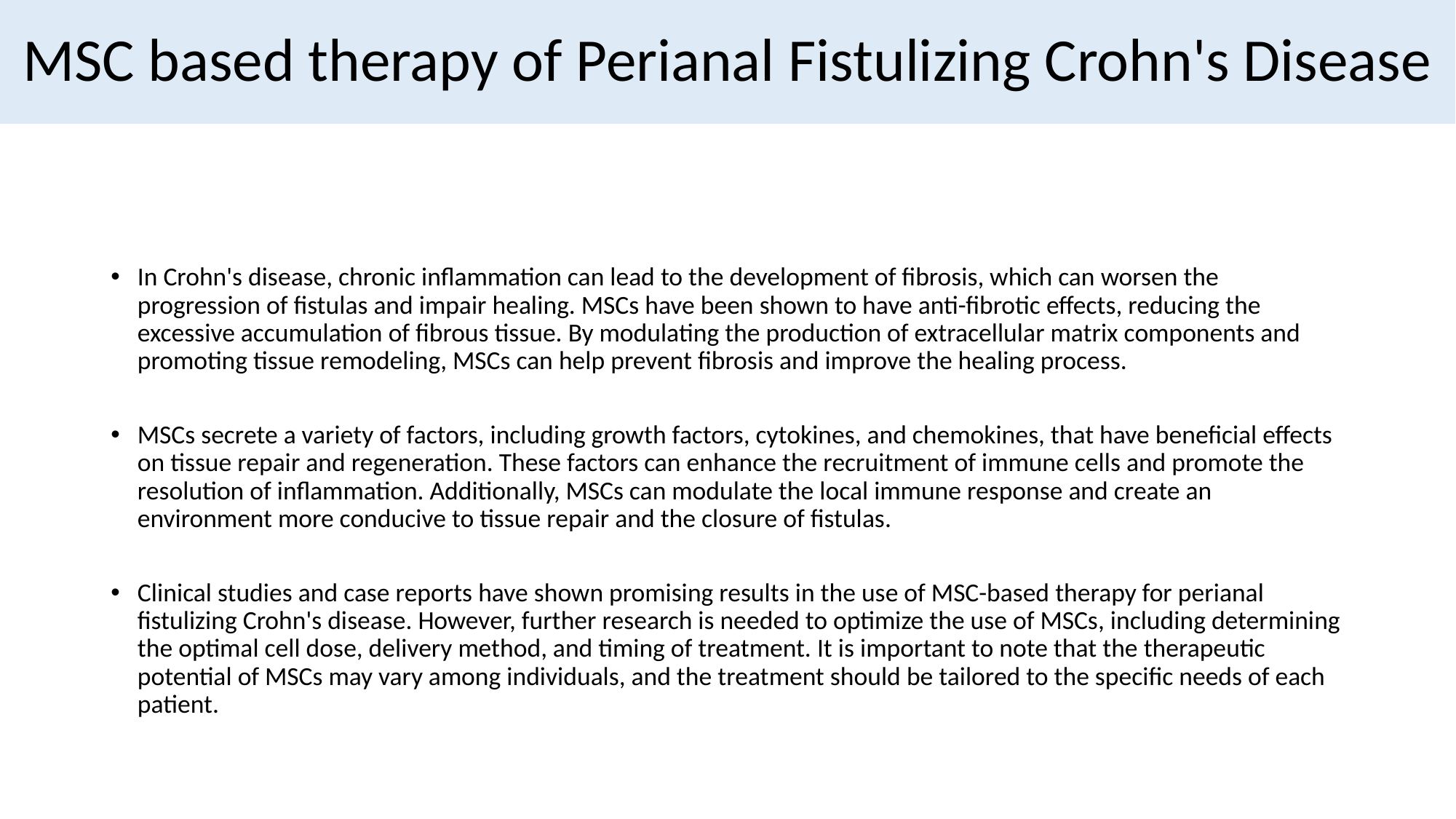

# MSC based therapy of Perianal Fistulizing Crohn's Disease

In Crohn's disease, chronic inflammation can lead to the development of fibrosis, which can worsen the progression of fistulas and impair healing. MSCs have been shown to have anti-fibrotic effects, reducing the excessive accumulation of fibrous tissue. By modulating the production of extracellular matrix components and promoting tissue remodeling, MSCs can help prevent fibrosis and improve the healing process.

MSCs secrete a variety of factors, including growth factors, cytokines, and chemokines, that have beneficial effects on tissue repair and regeneration. These factors can enhance the recruitment of immune cells and promote the resolution of inflammation. Additionally, MSCs can modulate the local immune response and create an environment more conducive to tissue repair and the closure of fistulas.

Clinical studies and case reports have shown promising results in the use of MSC-based therapy for perianal fistulizing Crohn's disease. However, further research is needed to optimize the use of MSCs, including determining the optimal cell dose, delivery method, and timing of treatment. It is important to note that the therapeutic potential of MSCs may vary among individuals, and the treatment should be tailored to the specific needs of each patient.